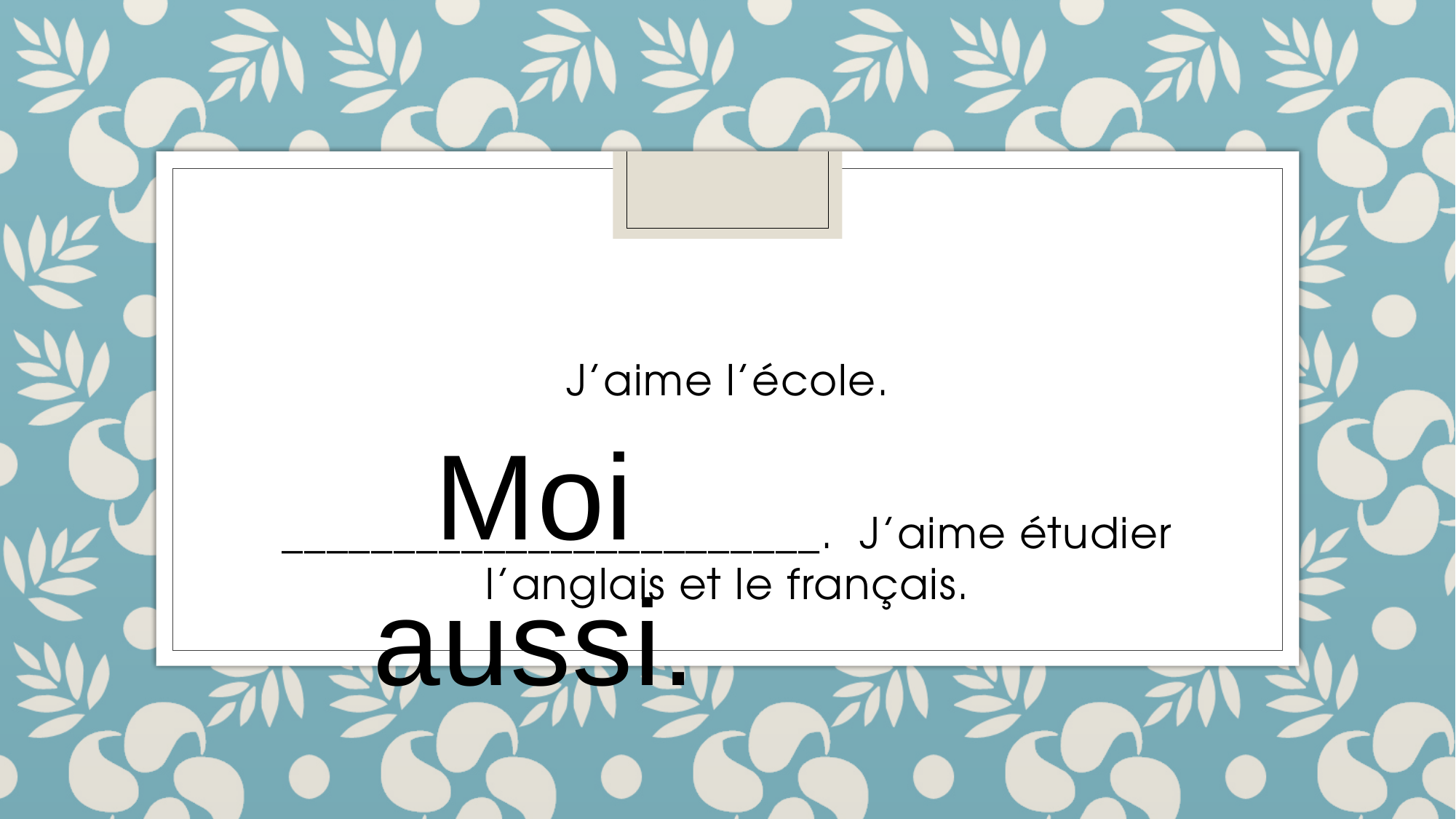

J’aime l’école.

________________________.  J’aime étudier l’anglais et le français.
Moi aussi.